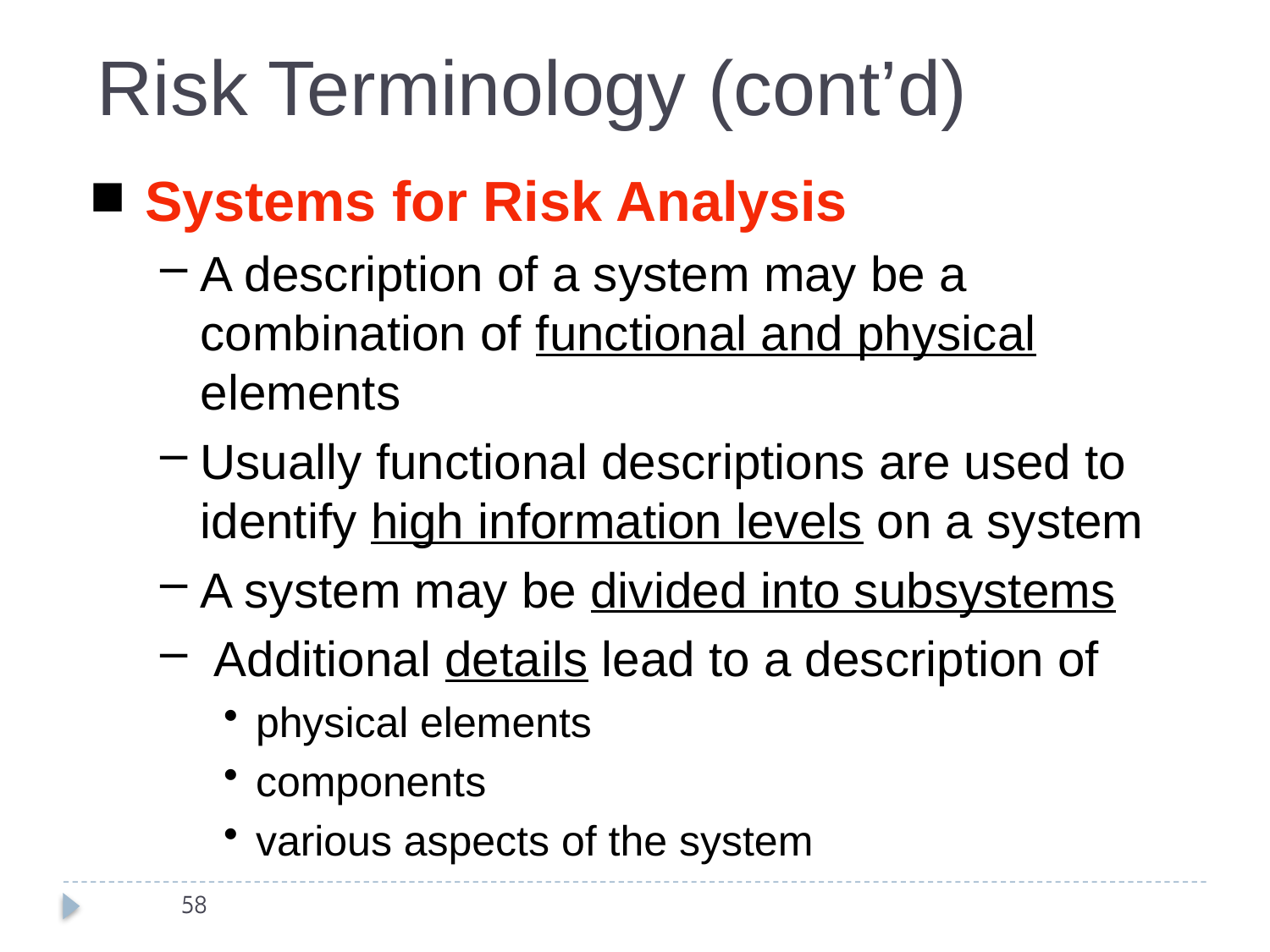

Risk Terminology (cont’d)
Systems for Risk Analysis
A description of a system may be a combination of functional and physical elements
Usually functional descriptions are used to identify high information levels on a system
A system may be divided into subsystems
 Additional details lead to a description of
physical elements
components
various aspects of the system
58